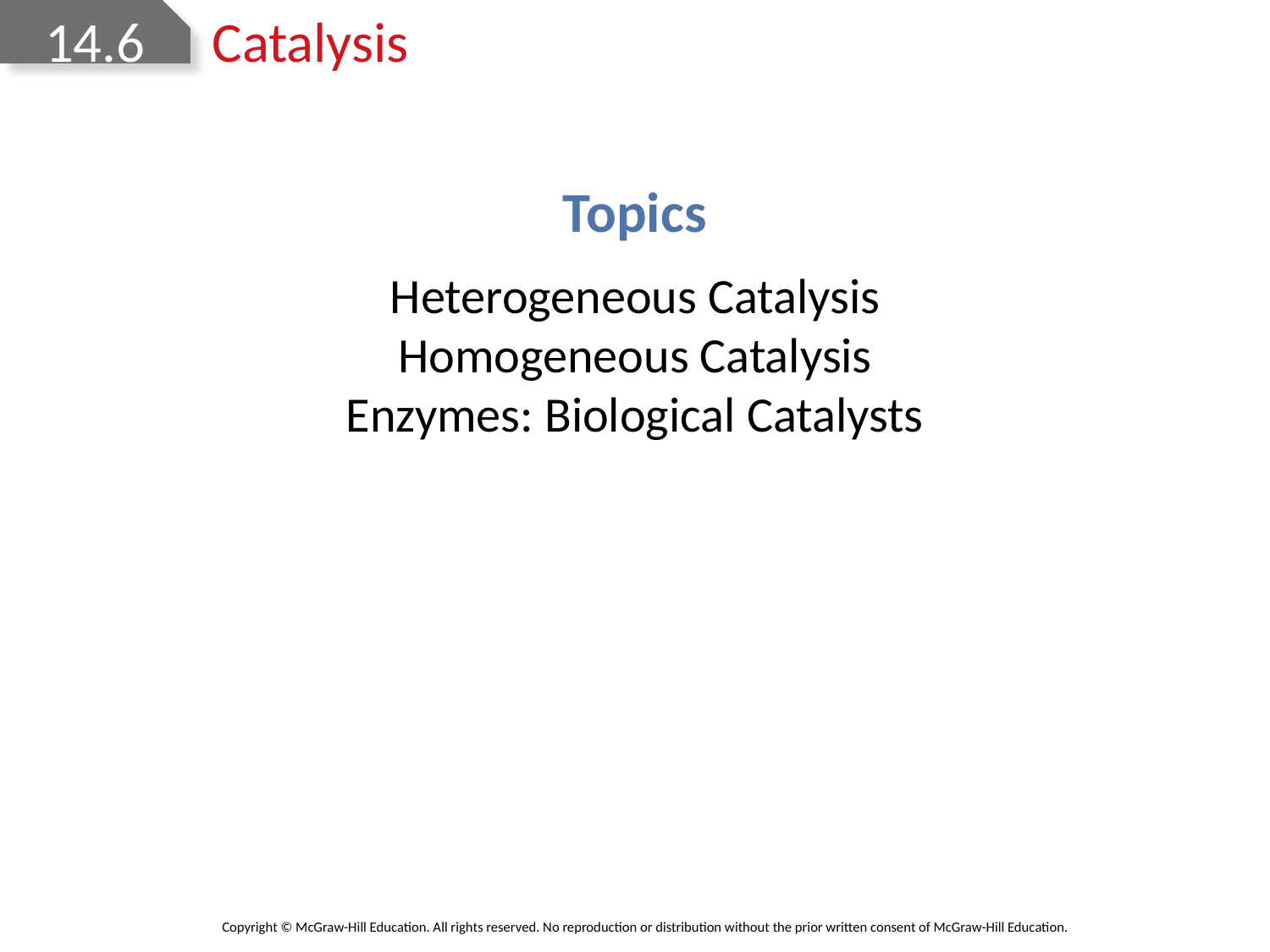

# 14.6 Catalysis
Topics
Heterogeneous Catalysis
Homogeneous Catalysis
Enzymes: Biological Catalysts